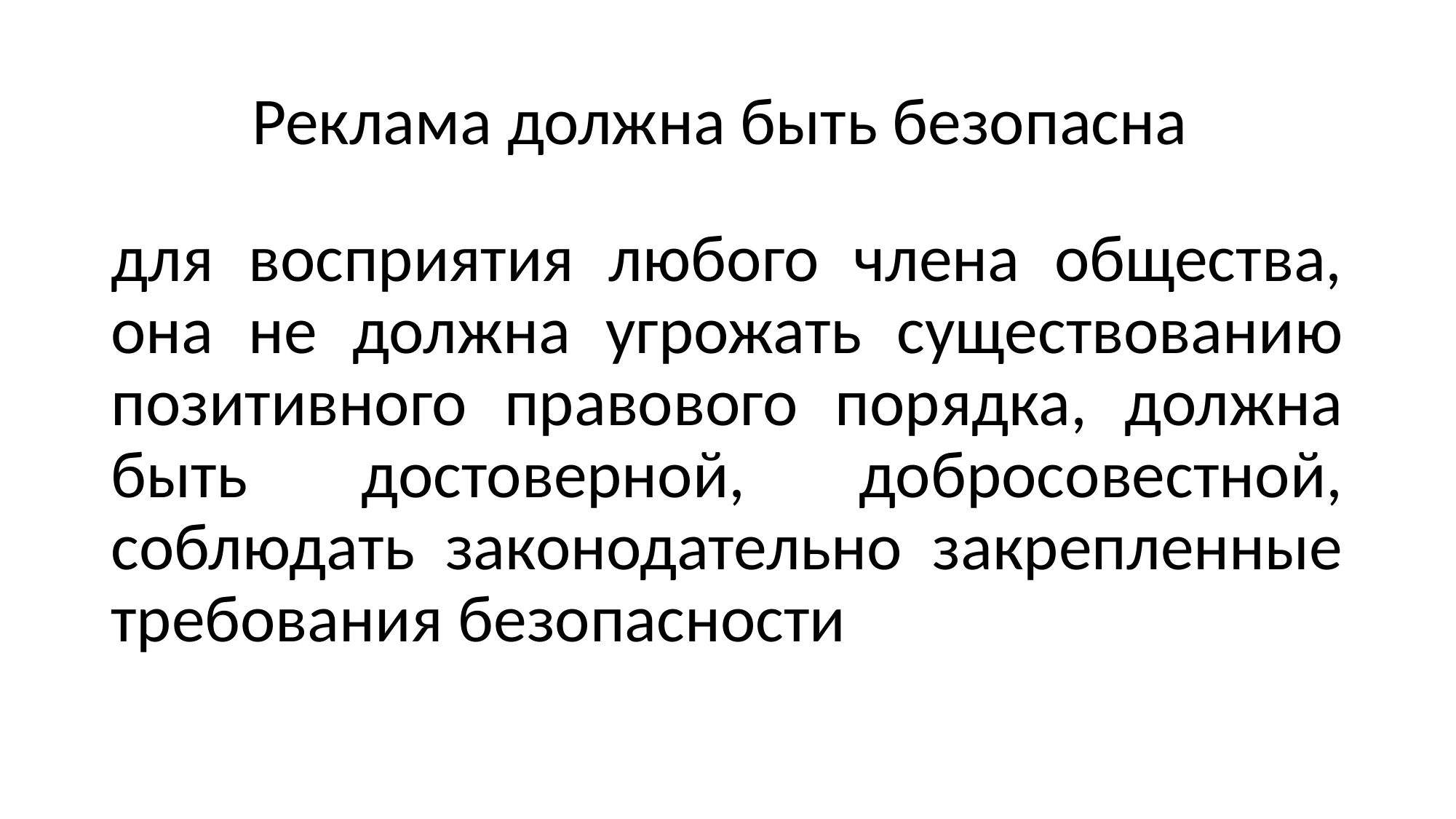

# Реклама должна быть безопасна
для восприятия любого члена общества, она не должна угрожать существованию позитивного правового порядка, должна быть достоверной, добросовестной, соблюдать законодательно закрепленные требования безопасности